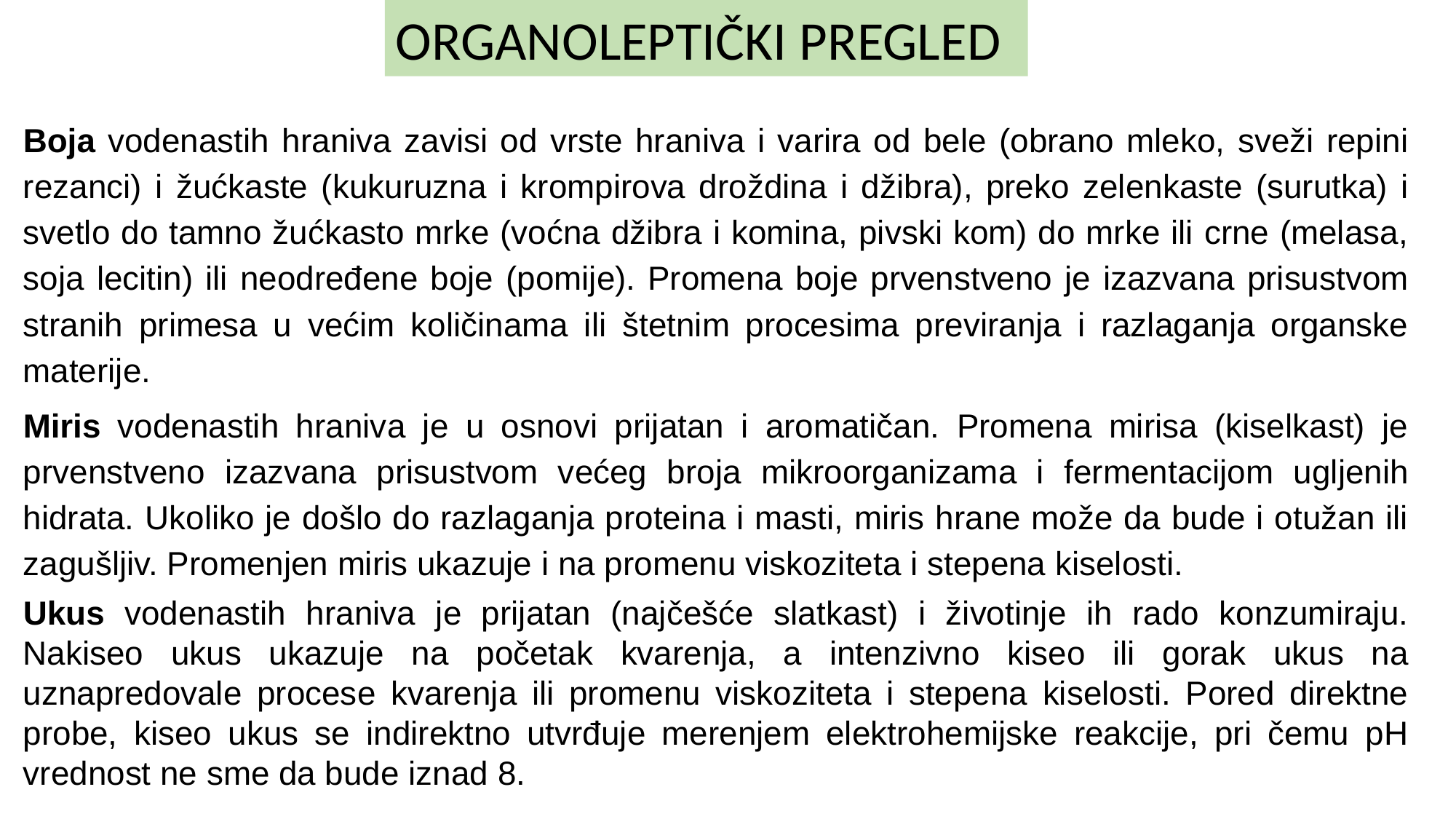

ORGANOLEPTIČKI PREGLED
Boja vodenastih hraniva zavisi od vrste hraniva i varira od bele (obrano mleko, sveži repini rezanci) i žućkaste (kukuruzna i krompirova droždina i džibra), preko zelenkaste (surutka) i svetlo do tamno žućkasto mrke (voćna džibra i komina, pivski kom) do mrke ili crne (melasa, soja lecitin) ili neodređene boje (pomije). Promena boje prvenstveno je izazvana prisustvom stranih primesa u većim količinama ili štetnim procesima previranja i razlaganja organske materije.
Miris vodenastih hraniva je u osnovi prijatan i aromatičan. Promena mirisa (kiselkast) je prvenstveno izazvana prisustvom većeg broja mikroorganizama i fermentacijom ugljenih hidrata. Ukoliko je došlo do razlaganja proteina i masti, miris hrane može da bude i otužan ili zagušljiv. Promenjen miris ukazuje i na promenu viskoziteta i stepena kiselosti.
Ukus vodenastih hraniva je prijatan (najčešće slatkast) i životinje ih rado konzumiraju. Nakiseo ukus ukazuje na početak kvarenja, a intenzivno kiseo ili gorak ukus na uznapredovale procese kvarenja ili promenu viskoziteta i stepena kiselosti. Pored direktne probe, kiseo ukus se indirektno utvrđuje merenjem elektrohemijske reakcije, pri čemu pH vrednost ne sme da bude iznad 8.